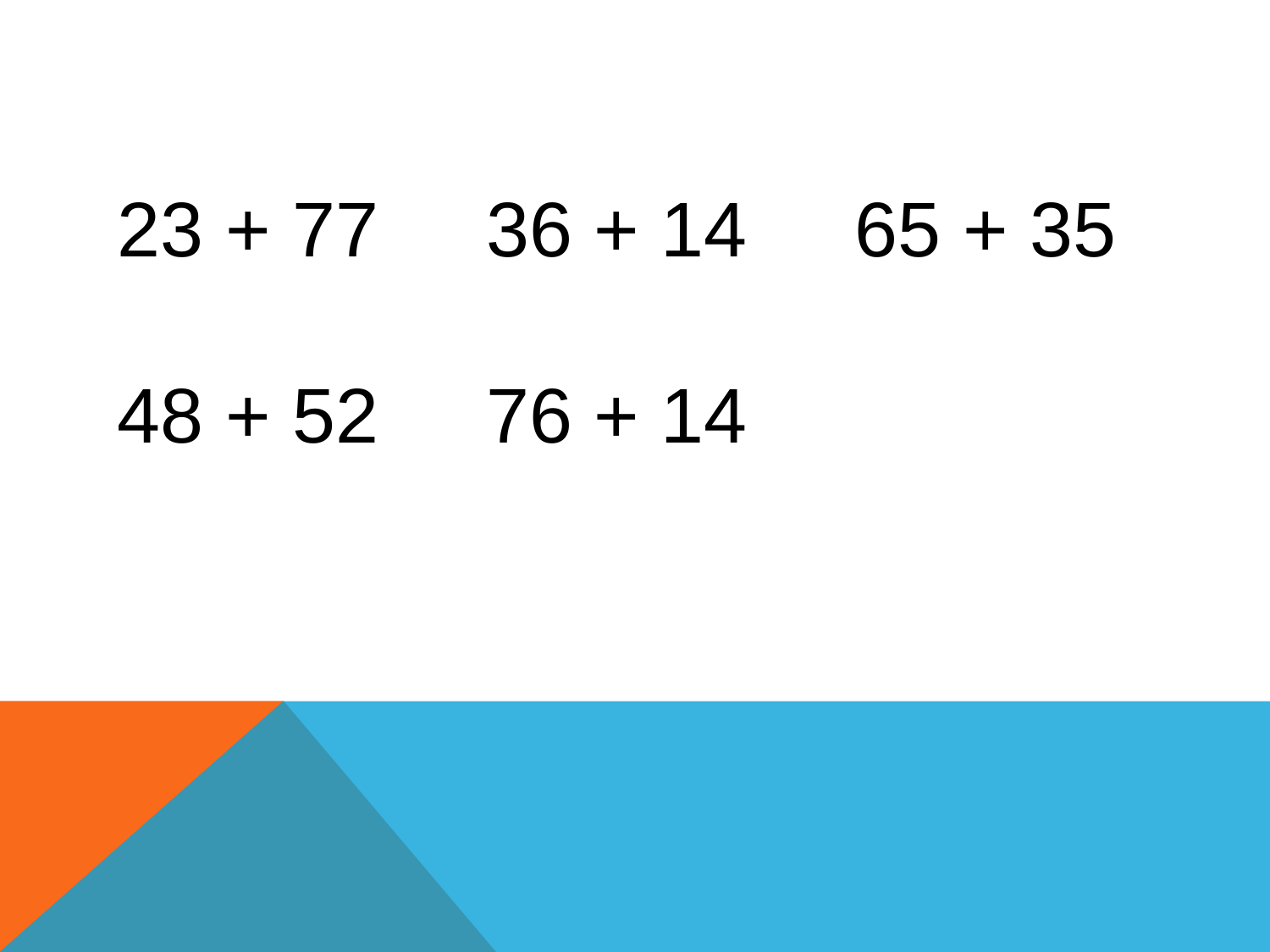

# 23 + 77     36 + 14     65 + 35 48 + 52     76 + 14